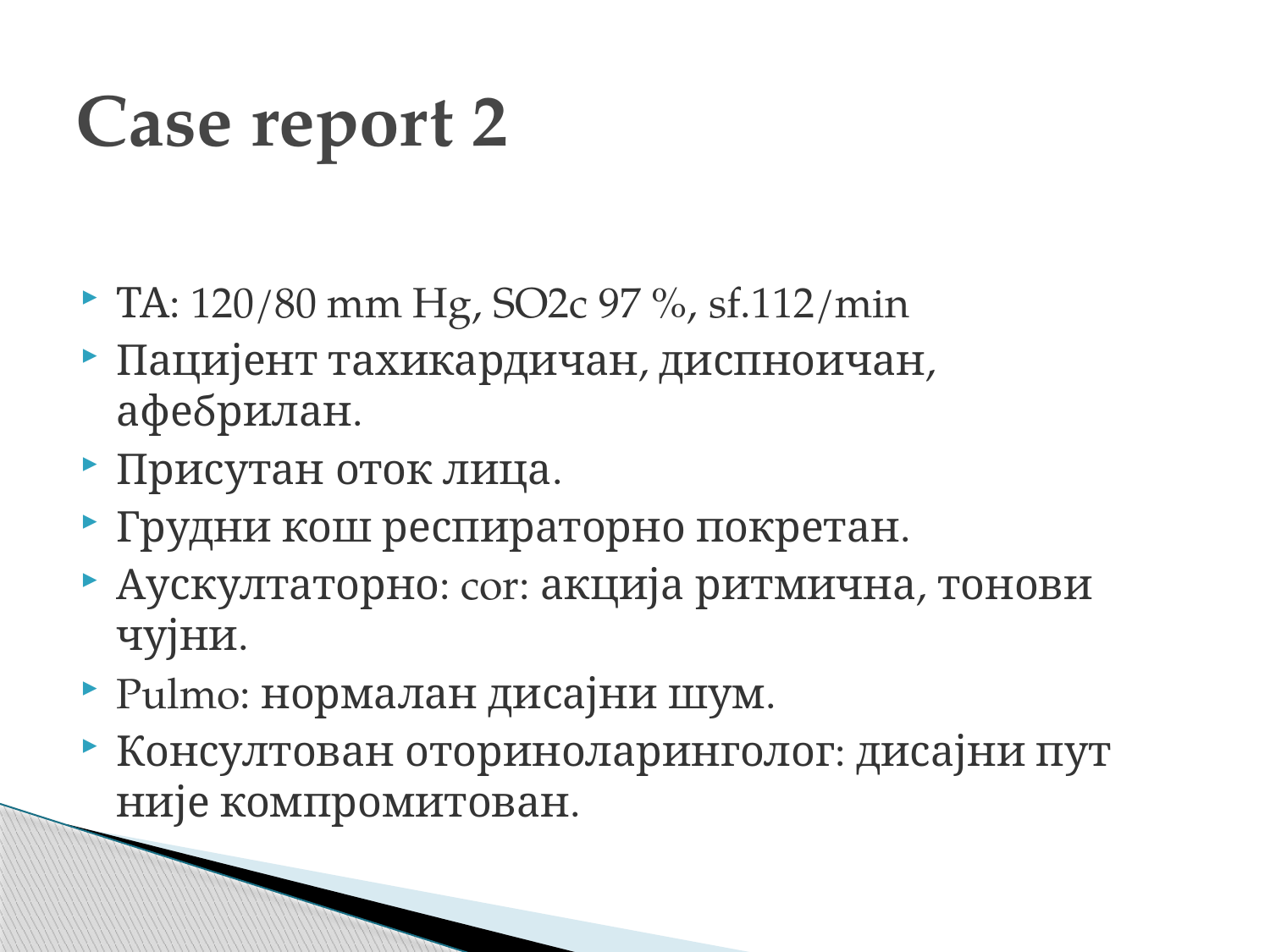

# Case report 2

ТА: 120/80 mm Hg, SO2c 97 %, sf.112/min
Пацијент тахикардичан, диспноичан, афебрилан.
Присутан оток лица.
Грудни кош респираторно покретан.
Аускултаторно: cor: акција ритмична, тонови чујни.
Pulmo: нормалан дисајни шум.
Консултован оториноларинголог: дисајни пут није компромитован.